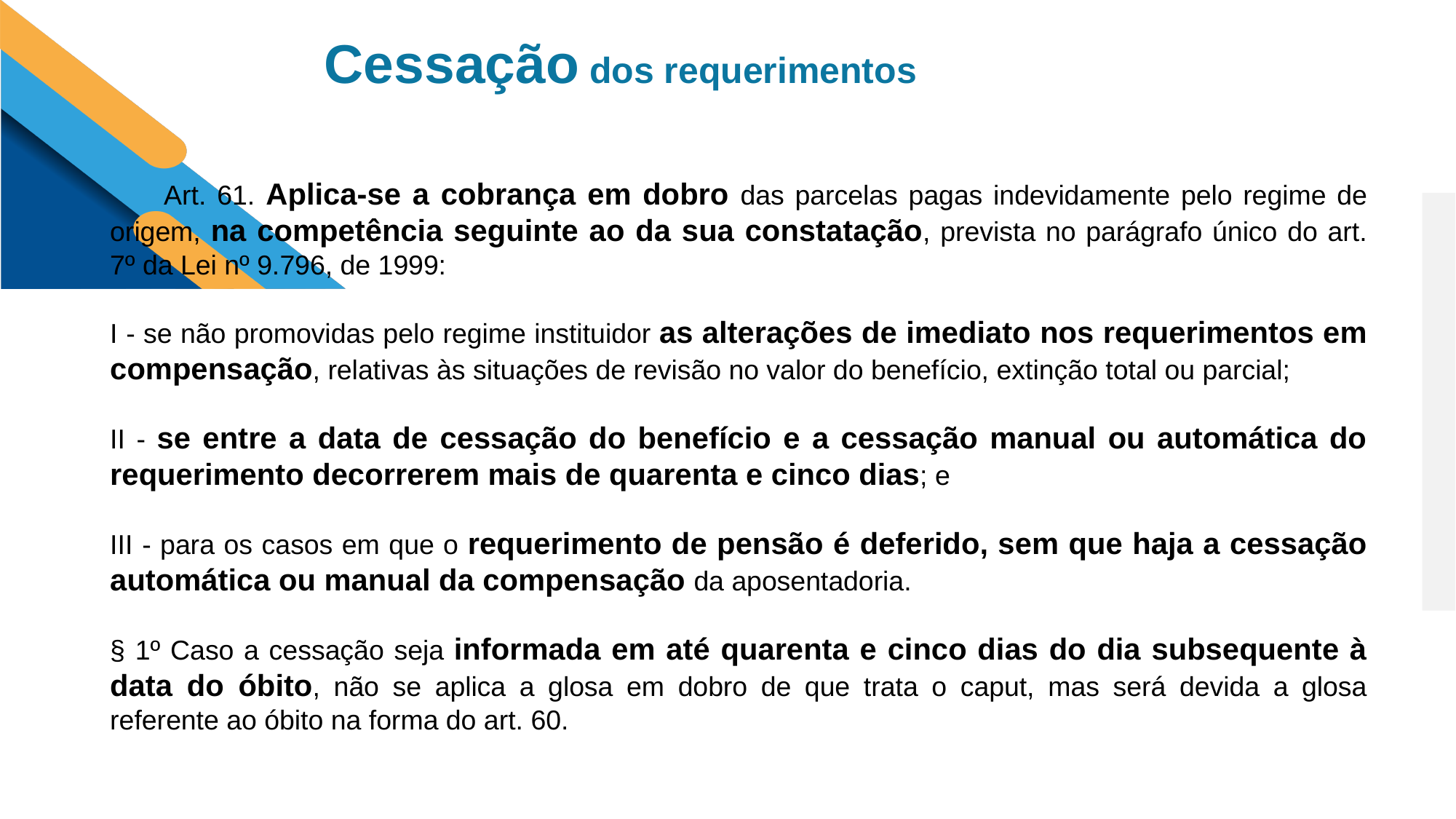

Cessação dos requerimentos
     Art. 61. Aplica-se a cobrança em dobro das parcelas pagas indevidamente pelo regime de origem, na competência seguinte ao da sua constatação, prevista no parágrafo único do art. 7º da Lei nº 9.796, de 1999:

I - se não promovidas pelo regime instituidor as alterações de imediato nos requerimentos em compensação, relativas às situações de revisão no valor do benefício, extinção total ou parcial;

II - se entre a data de cessação do benefício e a cessação manual ou automática do requerimento decorrerem mais de quarenta e cinco dias; e

III - para os casos em que o requerimento de pensão é deferido, sem que haja a cessação automática ou manual da compensação da aposentadoria.

§ 1º Caso a cessação seja informada em até quarenta e cinco dias do dia subsequente à data do óbito, não se aplica a glosa em dobro de que trata o caput, mas será devida a glosa referente ao óbito na forma do art. 60.